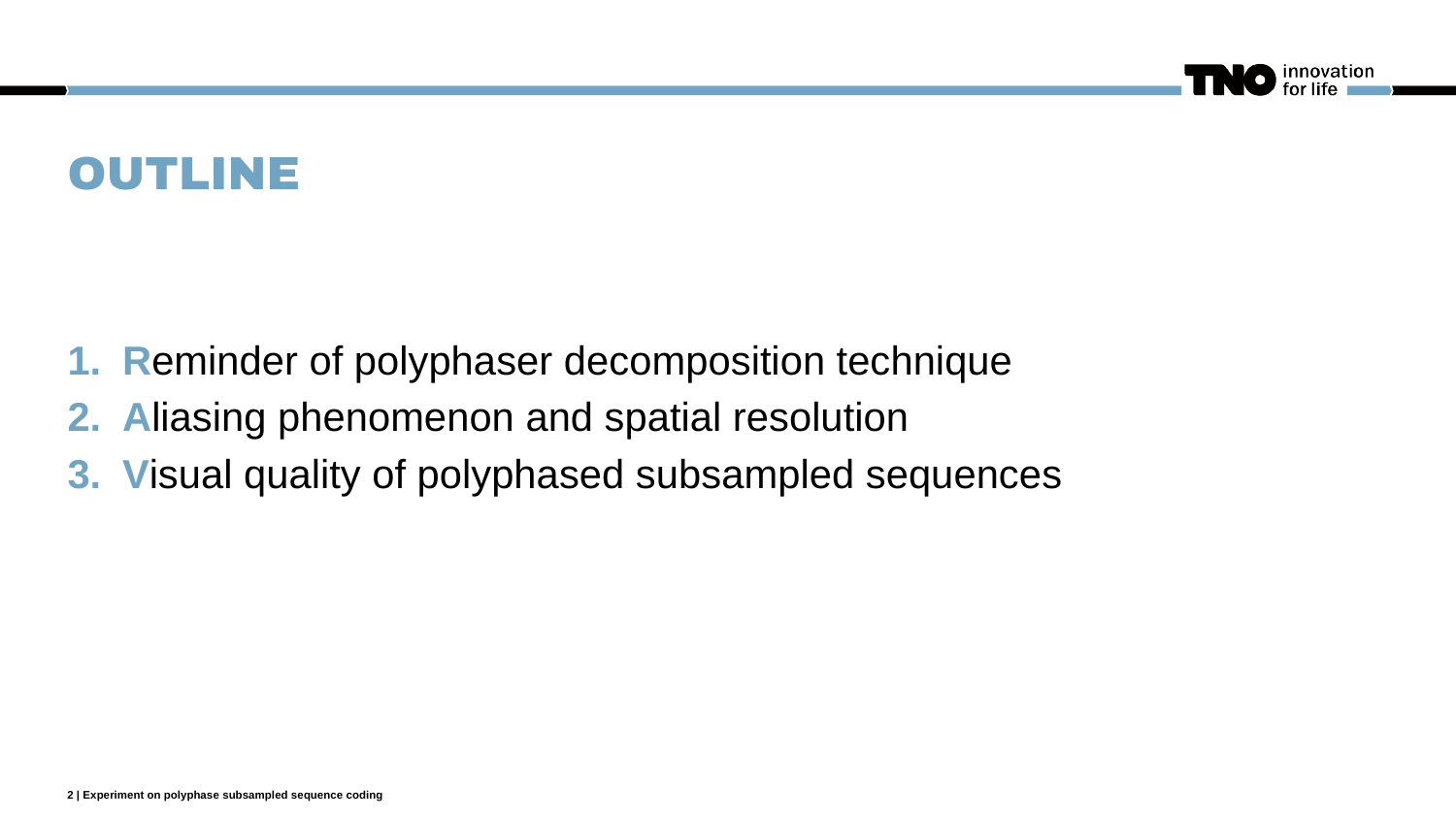

# outline

Reminder of polyphaser decomposition technique
Aliasing phenomenon and spatial resolution
Visual quality of polyphased subsampled sequences
2 | Experiment on polyphase subsampled sequence coding